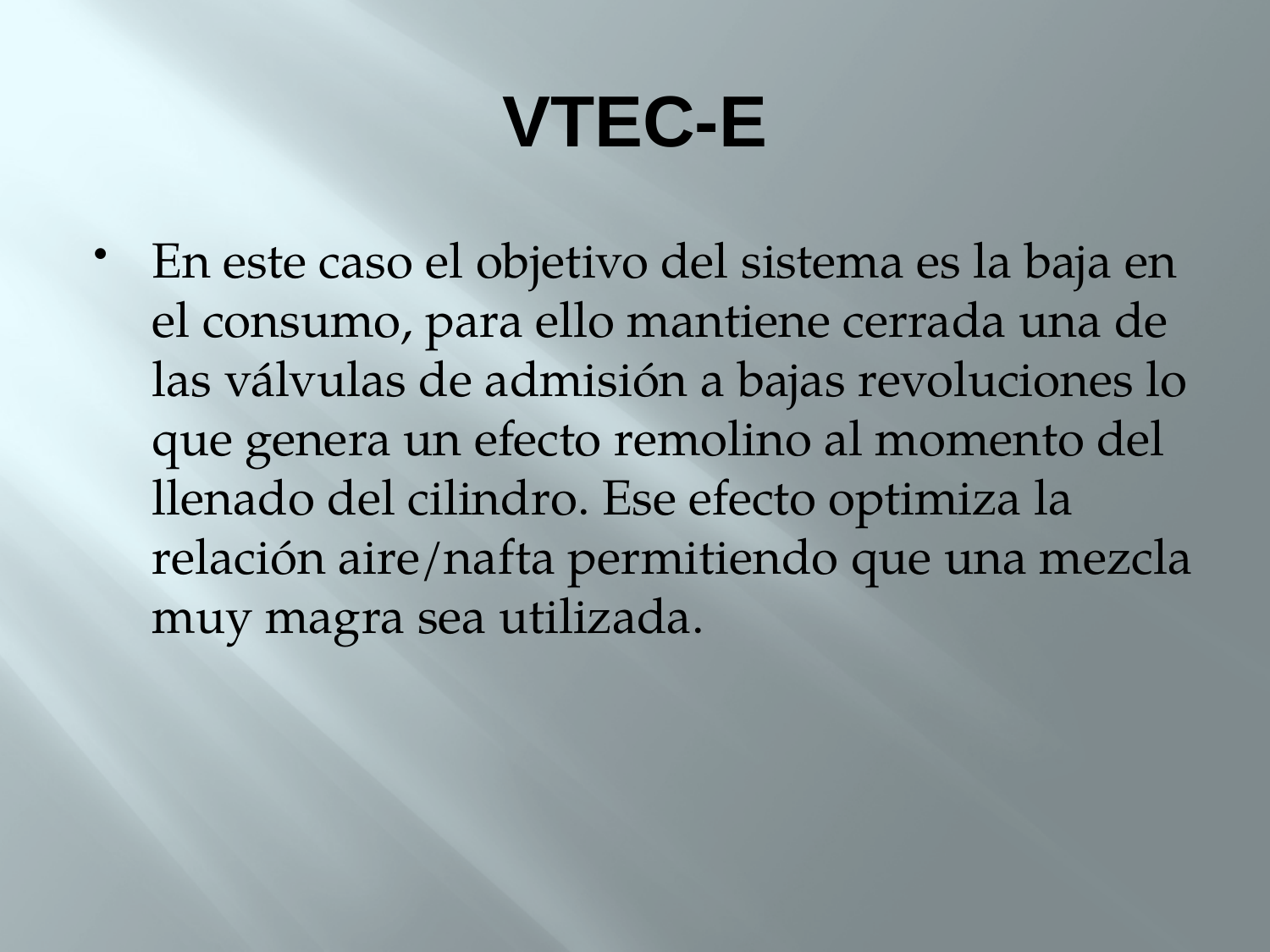

# VTEC-E
En este caso el objetivo del sistema es la baja en el consumo, para ello mantiene cerrada una de las válvulas de admisión a bajas revoluciones lo que genera un efecto remolino al momento del llenado del cilindro. Ese efecto optimiza la relación aire/nafta permitiendo que una mezcla muy magra sea utilizada.